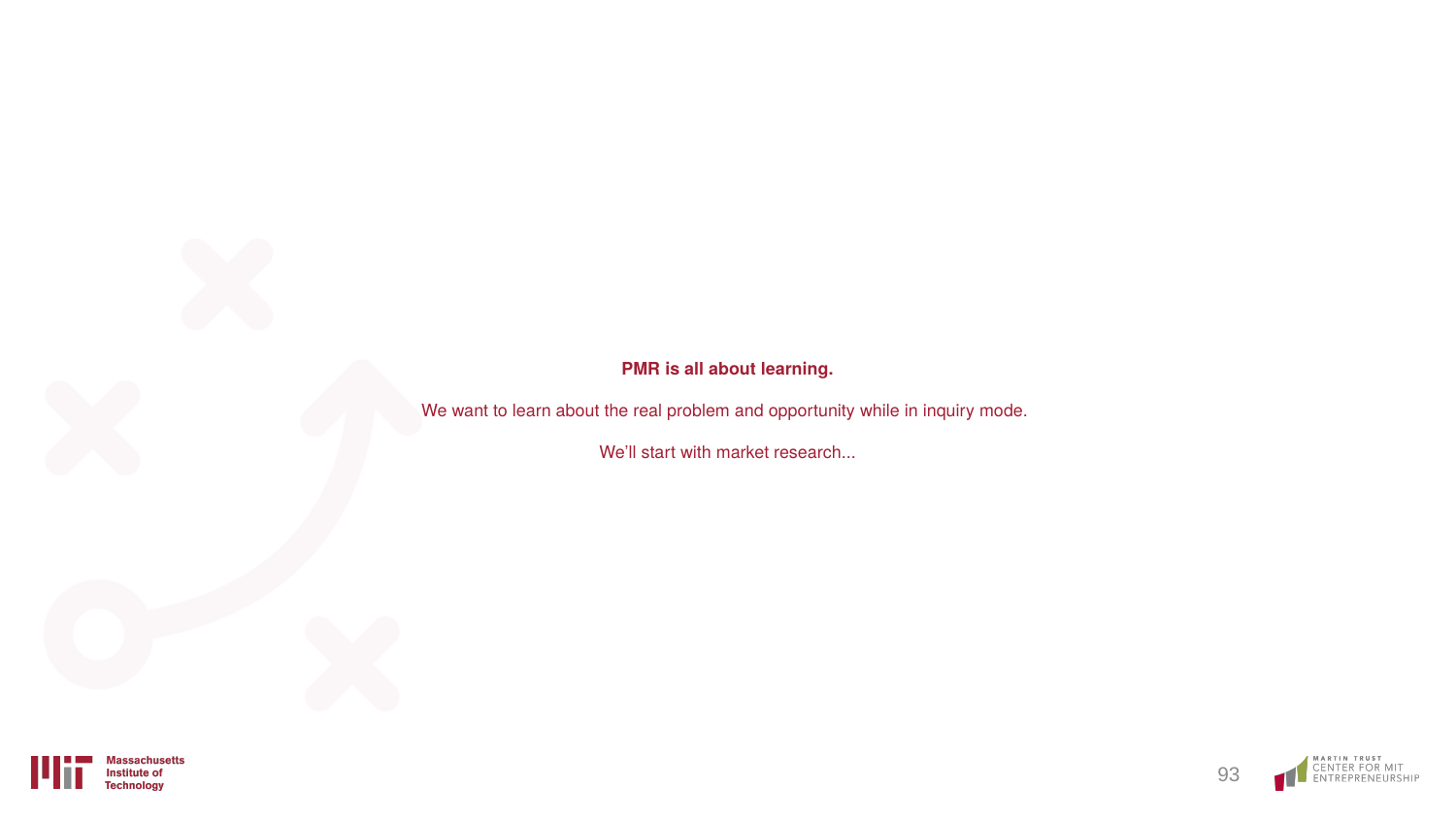

# PMR is all about learning.

We want to learn about the real problem and opportunity while in inquiry mode.

We’ll start with market research...
93